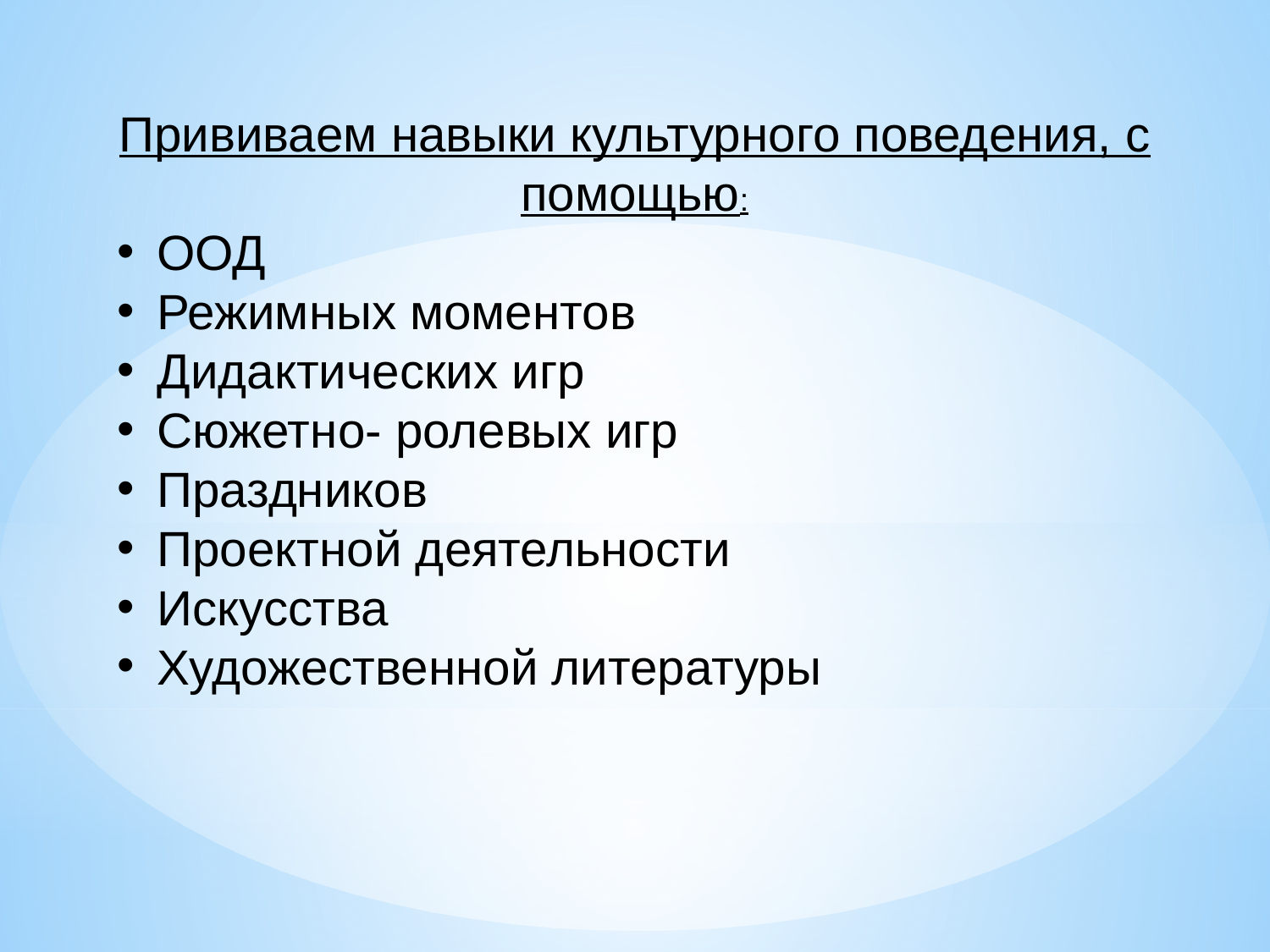

Прививаем навыки культурного поведения, с помощью:
ООД
Режимных моментов
Дидактических игр
Сюжетно- ролевых игр
Праздников
Проектной деятельности
Искусства
Художественной литературы